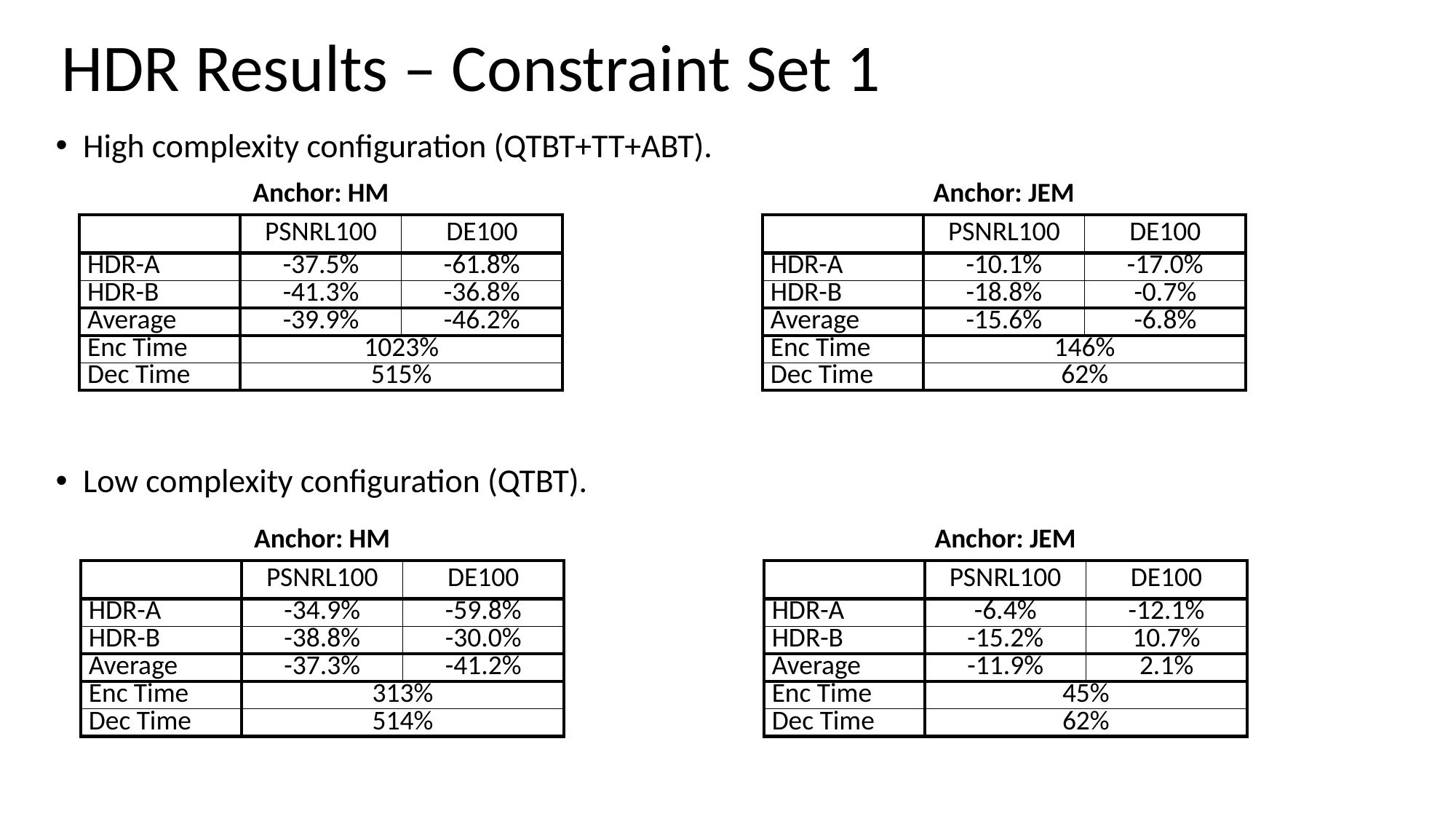

# HDR Results – Constraint Set 1
High complexity configuration (QTBT+TT+ABT).
| Anchor: HM |  |  |
| --- | --- | --- |
|  | PSNRL100 | DE100 |
| HDR-A | -37.5% | -61.8% |
| HDR-B | -41.3% | -36.8% |
| Average | -39.9% | -46.2% |
| Enc Time | 1023% |  |
| Dec Time | 515% |  |
| Anchor: JEM |  |  |
| --- | --- | --- |
|  | PSNRL100 | DE100 |
| HDR-A | -10.1% | -17.0% |
| HDR-B | -18.8% | -0.7% |
| Average | -15.6% | -6.8% |
| Enc Time | 146% |  |
| Dec Time | 62% |  |
Low complexity configuration (QTBT).
| Anchor: HM |  |  |
| --- | --- | --- |
|  | PSNRL100 | DE100 |
| HDR-A | -34.9% | -59.8% |
| HDR-B | -38.8% | -30.0% |
| Average | -37.3% | -41.2% |
| Enc Time | 313% |  |
| Dec Time | 514% |  |
| Anchor: JEM |  |  |
| --- | --- | --- |
|  | PSNRL100 | DE100 |
| HDR-A | -6.4% | -12.1% |
| HDR-B | -15.2% | 10.7% |
| Average | -11.9% | 2.1% |
| Enc Time | 45% |  |
| Dec Time | 62% |  |